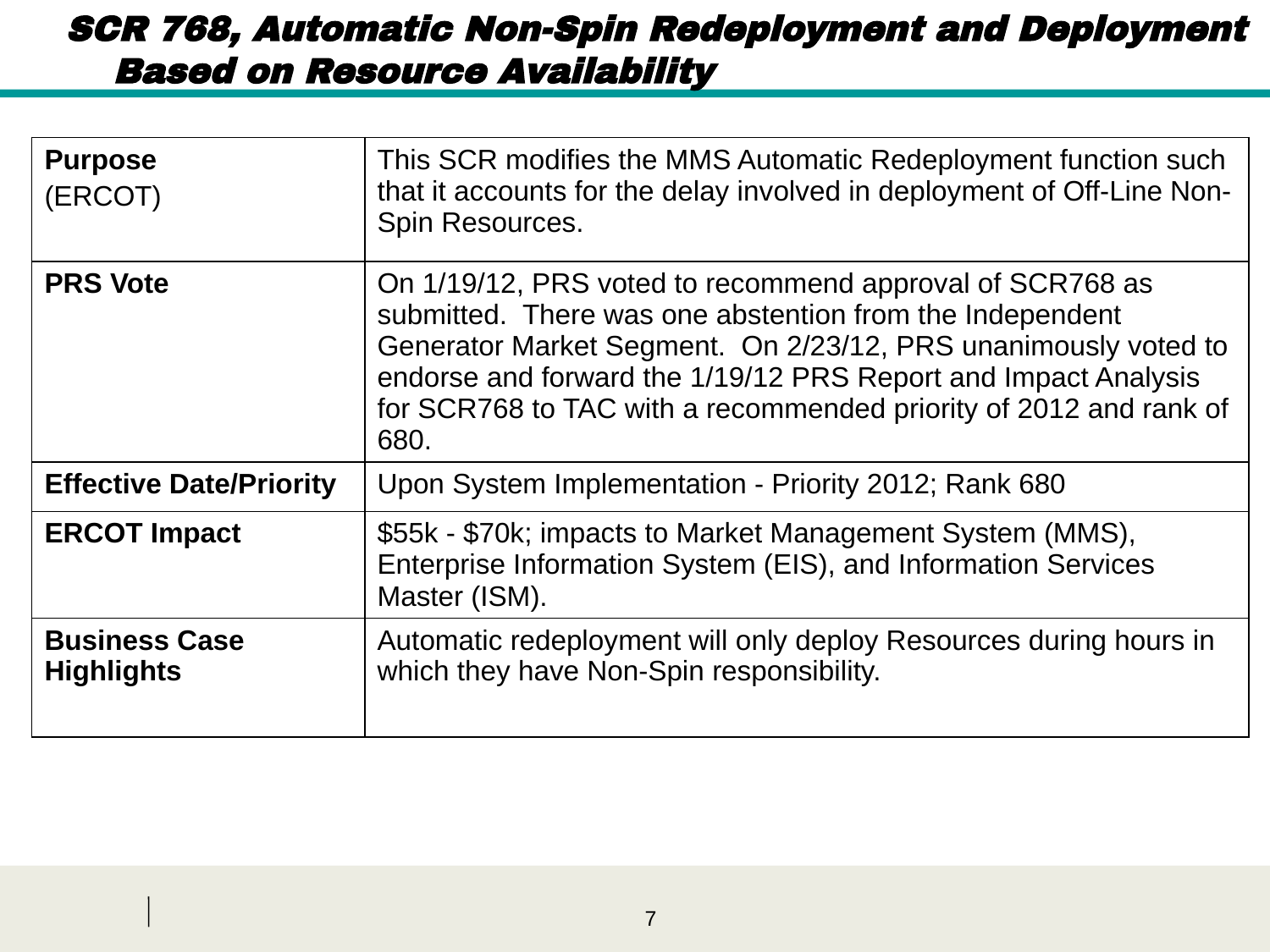

SCR 768, Automatic Non-Spin Redeployment and Deployment Based on Resource Availability
| Purpose (ERCOT) | This SCR modifies the MMS Automatic Redeployment function such that it accounts for the delay involved in deployment of Off-Line Non-Spin Resources. |
| --- | --- |
| PRS Vote | On 1/19/12, PRS voted to recommend approval of SCR768 as submitted. There was one abstention from the Independent Generator Market Segment. On 2/23/12, PRS unanimously voted to endorse and forward the 1/19/12 PRS Report and Impact Analysis for SCR768 to TAC with a recommended priority of 2012 and rank of 680. |
| Effective Date/Priority | Upon System Implementation - Priority 2012; Rank 680 |
| ERCOT Impact | $55k - $70k; impacts to Market Management System (MMS), Enterprise Information System (EIS), and Information Services Master (ISM). |
| Business Case Highlights | Automatic redeployment will only deploy Resources during hours in which they have Non-Spin responsibility. |